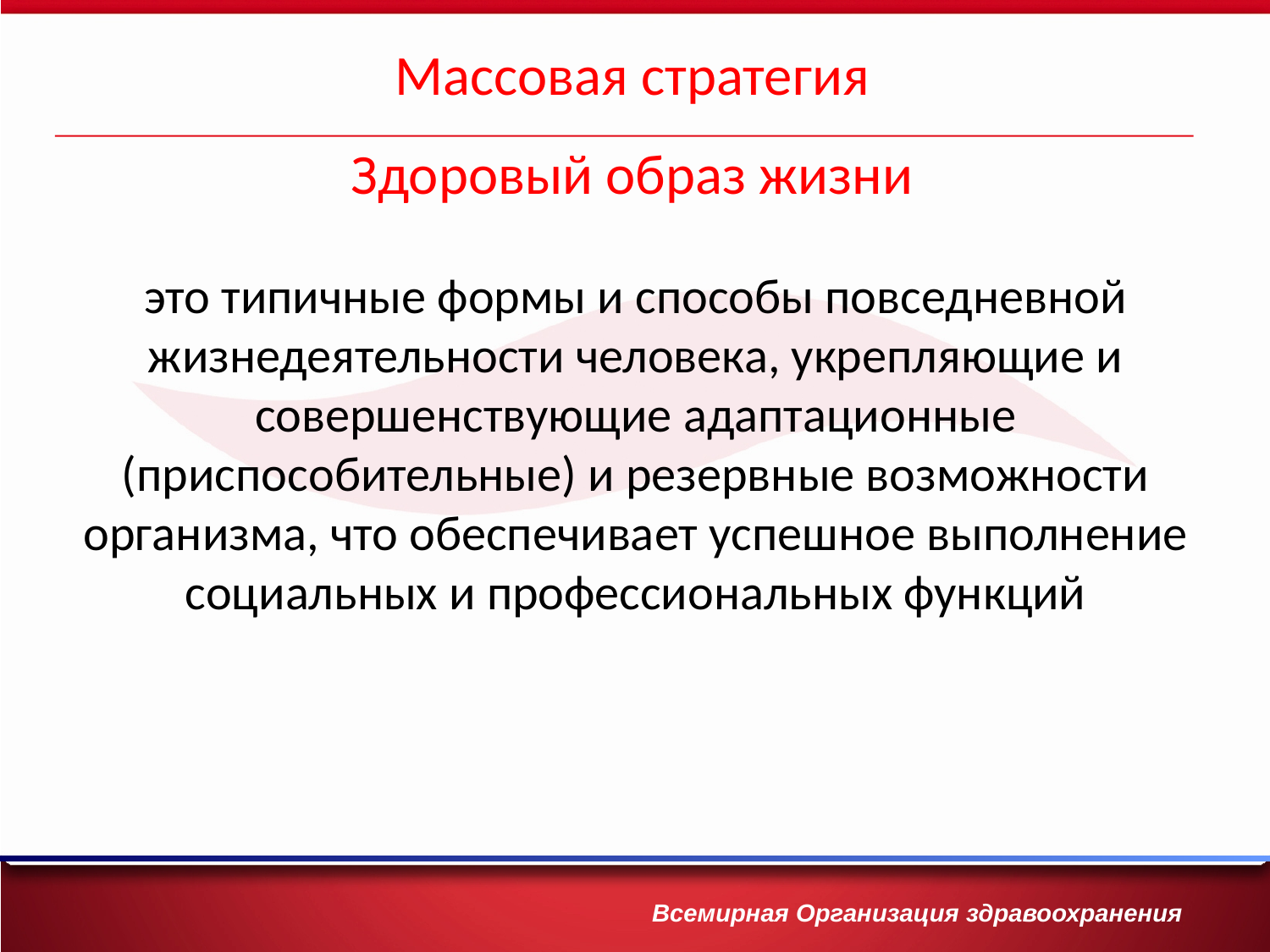

Массовая стратегия
Здоровый образ жизни
это типичные формы и способы повседневной жизнедеятельности человека, укрепляющие и совершенствующие адаптационные (приспособительные) и резервные возможности организма, что обеспечивает успешное выполнение социальных и профессиональных функций

Всемирная Организация здравоохранения